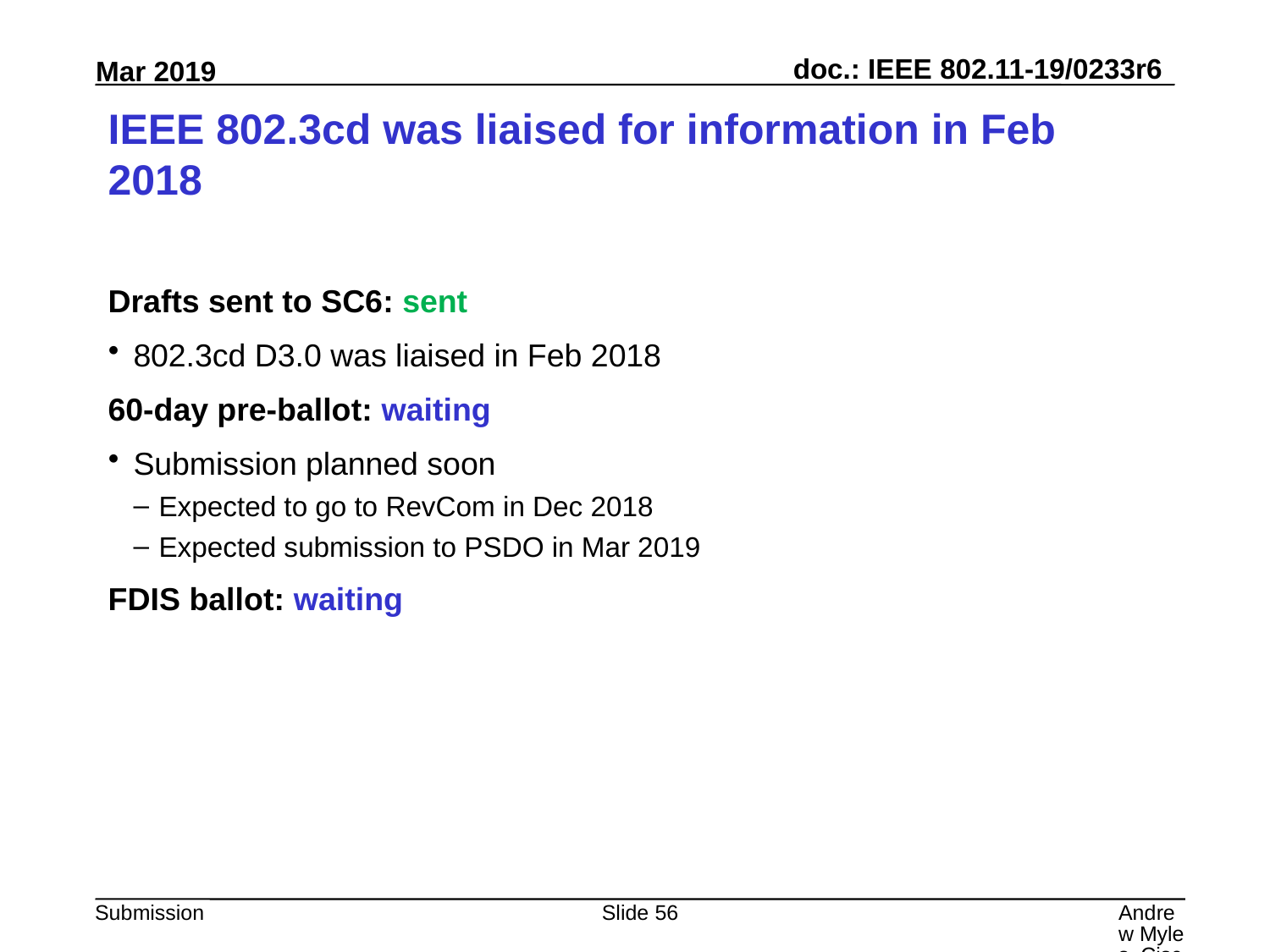

# IEEE 802.3cd was liaised for information in Feb 2018
Drafts sent to SC6: sent
802.3cd D3.0 was liaised in Feb 2018
60-day pre-ballot: waiting
Submission planned soon
Expected to go to RevCom in Dec 2018
Expected submission to PSDO in Mar 2019
FDIS ballot: waiting
Slide 56
Andrew Myles, Cisco